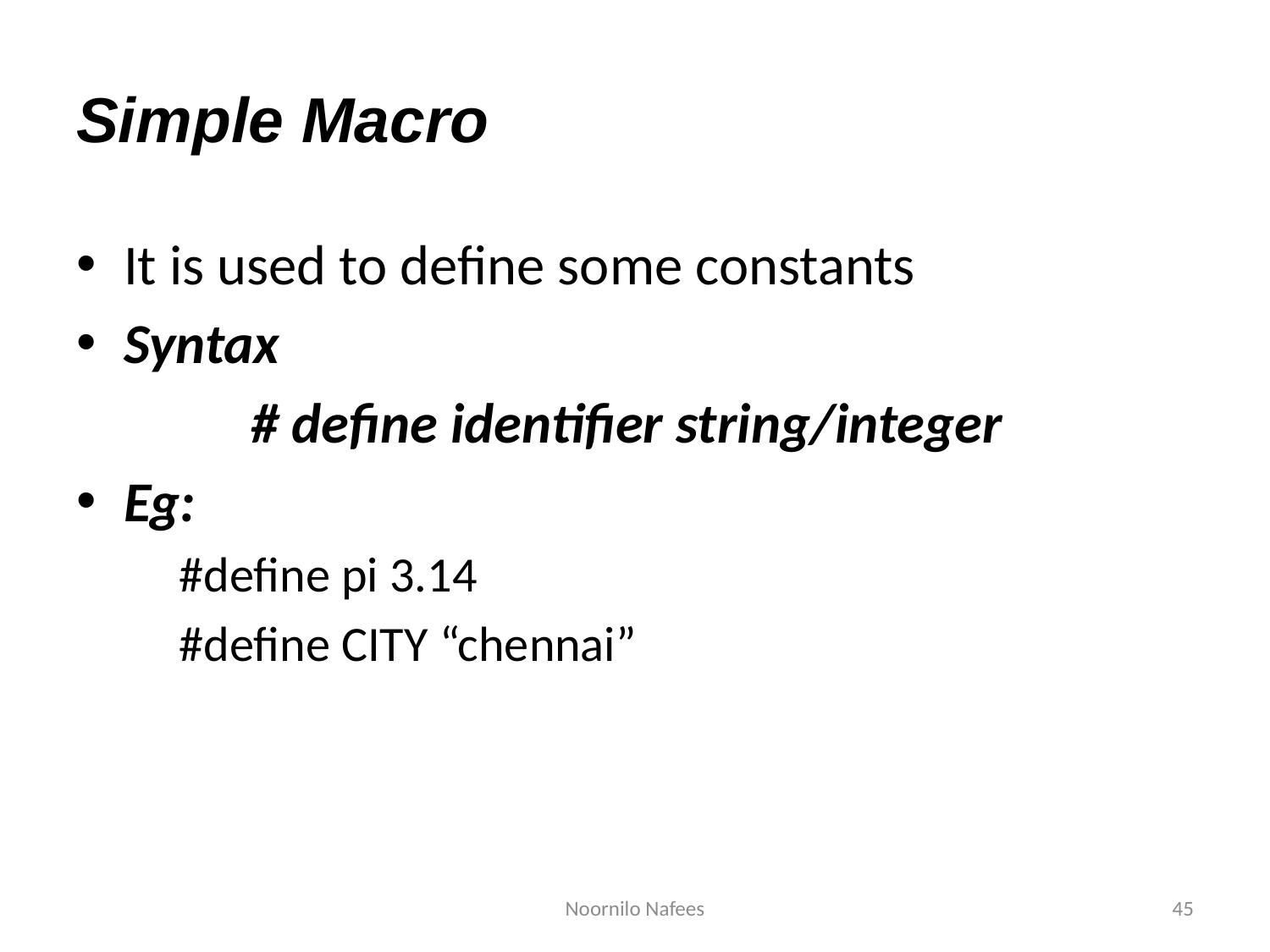

# Simple Macro
It is used to define some constants
Syntax
		# define identifier string/integer
Eg:
	#define pi 3.14
	#define CITY “chennai”
Noornilo Nafees
45